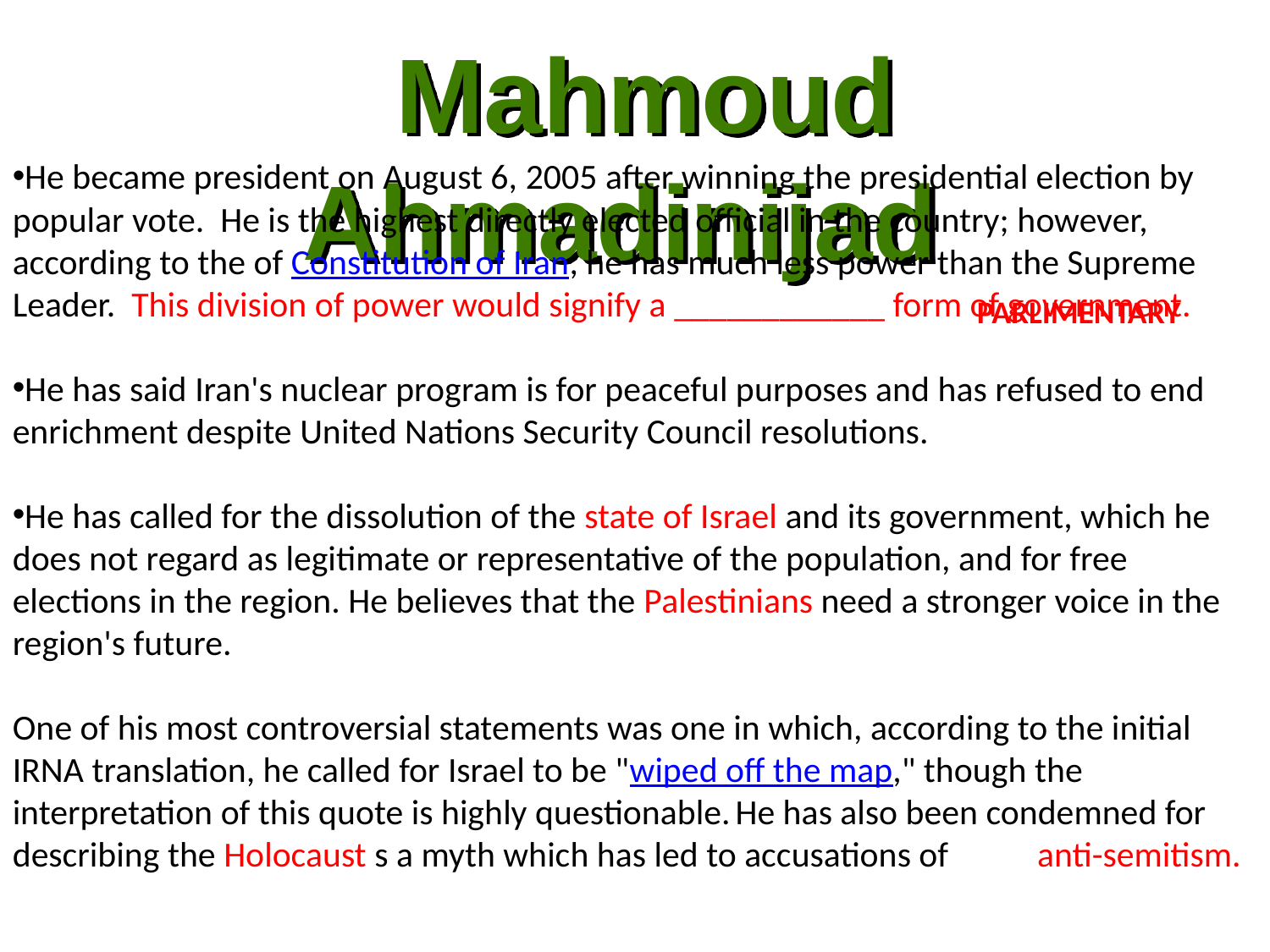

Mahmoud Ahmadinijad
He became president on August 6, 2005 after winning the presidential election by popular vote.  He is the highest directly elected official in the country; however, according to the of Constitution of Iran, he has much less power than the Supreme Leader.  This division of power would signify a ____________ form of government.

He has said Iran's nuclear program is for peaceful purposes and has refused to end enrichment despite United Nations Security Council resolutions.

He has called for the dissolution of the state of Israel and its government, which he does not regard as legitimate or representative of the population, and for free elections in the region. He believes that the Palestinians need a stronger voice in the region's future.

One of his most controversial statements was one in which, according to the initial IRNA translation, he called for Israel to be "wiped off the map," though the interpretation of this quote is highly questionable. He has also been condemned for describing the Holocaust s a myth which has led to accusations of           anti-semitism.

PARLIMENTARY